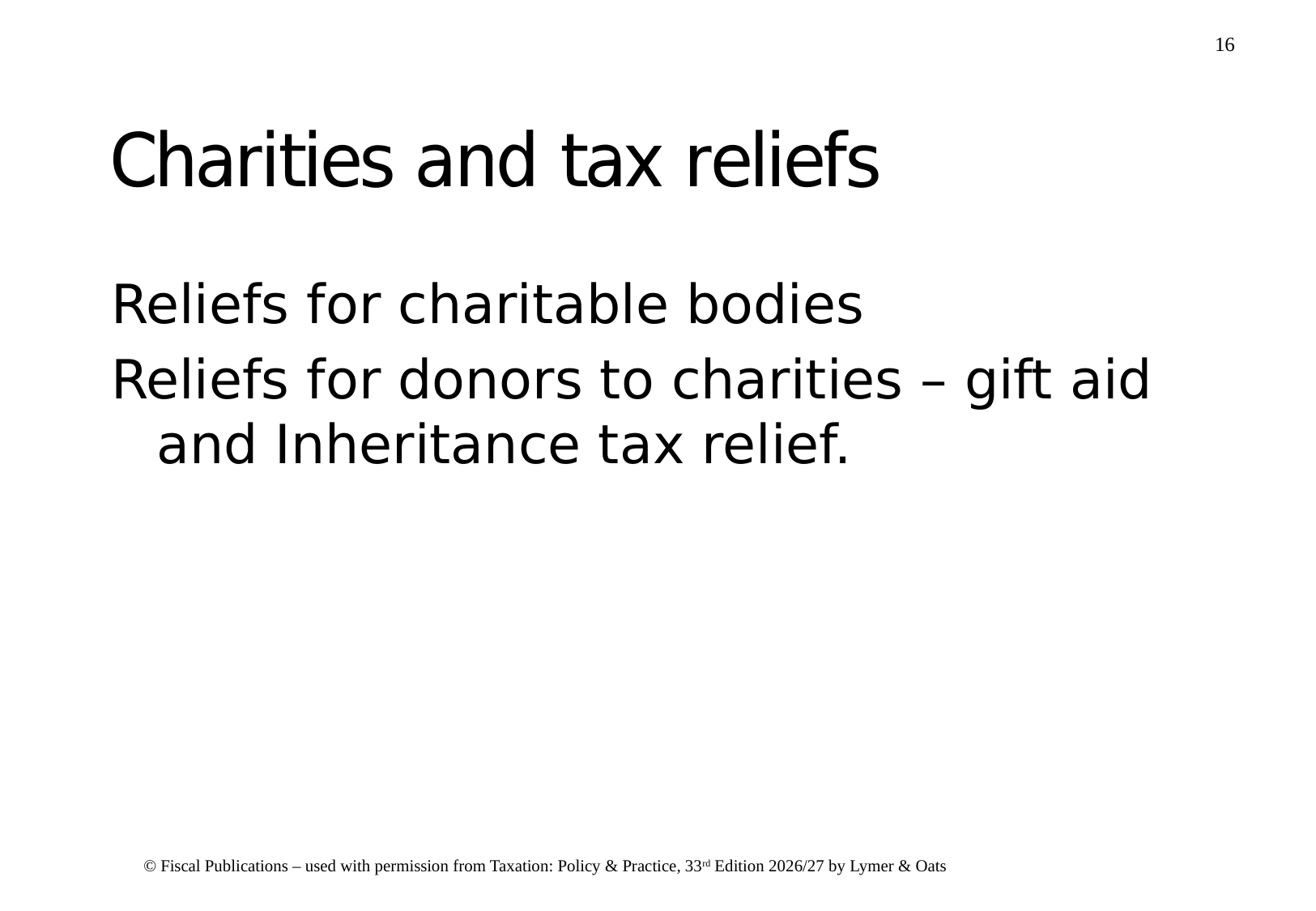

# Charities and tax reliefs
Reliefs for charitable bodies
Reliefs for donors to charities – gift aid and Inheritance tax relief.